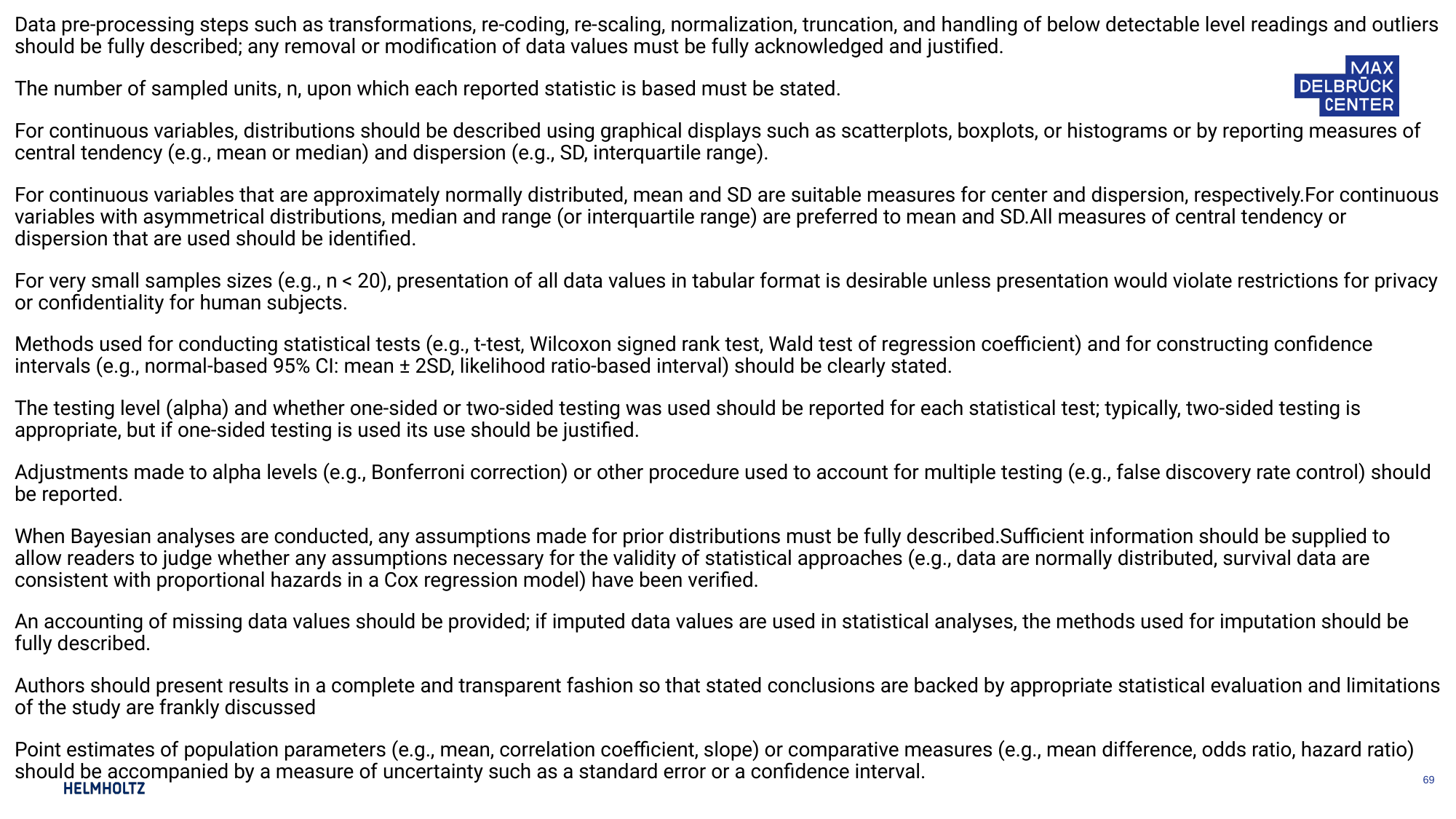

Data pre-processing steps such as transformations, re-coding, re-scaling, normalization, truncation, and handling of below detectable level readings and outliers should be fully described; any removal or modification of data values must be fully acknowledged and justified.
The number of sampled units, n, upon which each reported statistic is based must be stated.
For continuous variables, distributions should be described using graphical displays such as scatterplots, boxplots, or histograms or by reporting measures of central tendency (e.g., mean or median) and dispersion (e.g., SD, interquartile range).
For continuous variables that are approximately normally distributed, mean and SD are suitable measures for center and dispersion, respectively.For continuous variables with asymmetrical distributions, median and range (or interquartile range) are preferred to mean and SD.All measures of central tendency or dispersion that are used should be identified.
For very small samples sizes (e.g., n < 20), presentation of all data values in tabular format is desirable unless presentation would violate restrictions for privacy or confidentiality for human subjects.
Methods used for conducting statistical tests (e.g., t-test, Wilcoxon signed rank test, Wald test of regression coefficient) and for constructing confidence intervals (e.g., normal-based 95% CI: mean ± 2SD, likelihood ratio-based interval) should be clearly stated.
The testing level (alpha) and whether one-sided or two-sided testing was used should be reported for each statistical test; typically, two-sided testing is appropriate, but if one-sided testing is used its use should be justified.
Adjustments made to alpha levels (e.g., Bonferroni correction) or other procedure used to account for multiple testing (e.g., false discovery rate control) should be reported.
When Bayesian analyses are conducted, any assumptions made for prior distributions must be fully described.Sufficient information should be supplied to allow readers to judge whether any assumptions necessary for the validity of statistical approaches (e.g., data are normally distributed, survival data are consistent with proportional hazards in a Cox regression model) have been verified.
An accounting of missing data values should be provided; if imputed data values are used in statistical analyses, the methods used for imputation should be fully described.
Authors should present results in a complete and transparent fashion so that stated conclusions are backed by appropriate statistical evaluation and limitations of the study are frankly discussed
Point estimates of population parameters (e.g., mean, correlation coefficient, slope) or comparative measures (e.g., mean difference, odds ratio, hazard ratio) should be accompanied by a measure of uncertainty such as a standard error or a confidence interval.

69